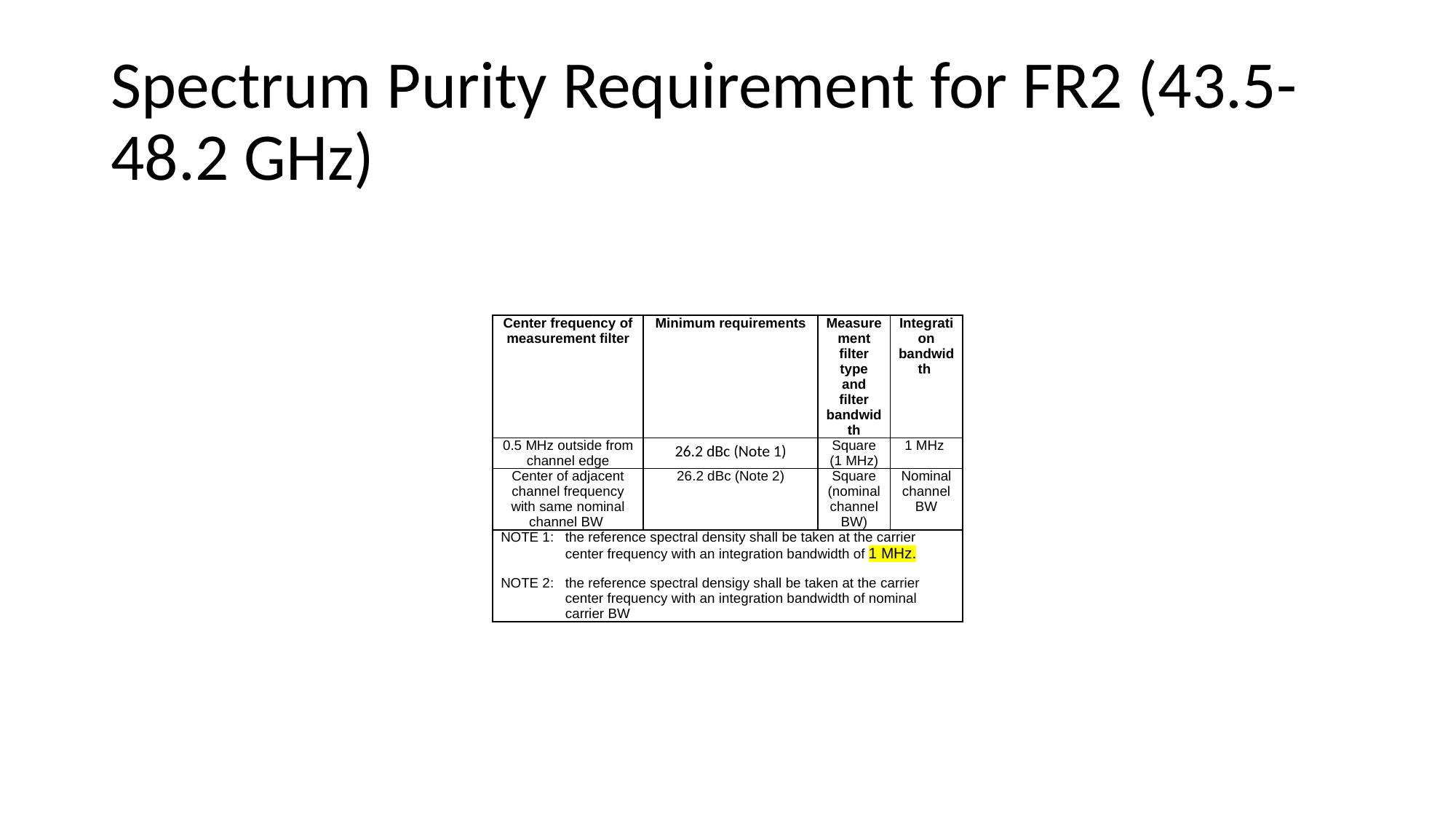

# Spectrum Purity Requirement for FR2 (43.5-48.2 GHz)
| Center frequency of measurement filter | Minimum requirements | Measurement filter type and filter bandwidth | Integration bandwidth |
| --- | --- | --- | --- |
| 0.5 MHz outside from channel edge | 26.2 dBc (Note 1) | Square (1 MHz) | 1 MHz |
| Center of adjacent channel frequency with same nominal channel BW | 26.2 dBc (Note 2) | Square (nominal channel BW) | Nominal channel BW |
| NOTE 1: the reference spectral density shall be taken at the carrier center frequency with an integration bandwidth of 1 MHz. NOTE 2: the reference spectral densigy shall be taken at the carrier center frequency with an integration bandwidth of nominal carrier BW |  |  |  |